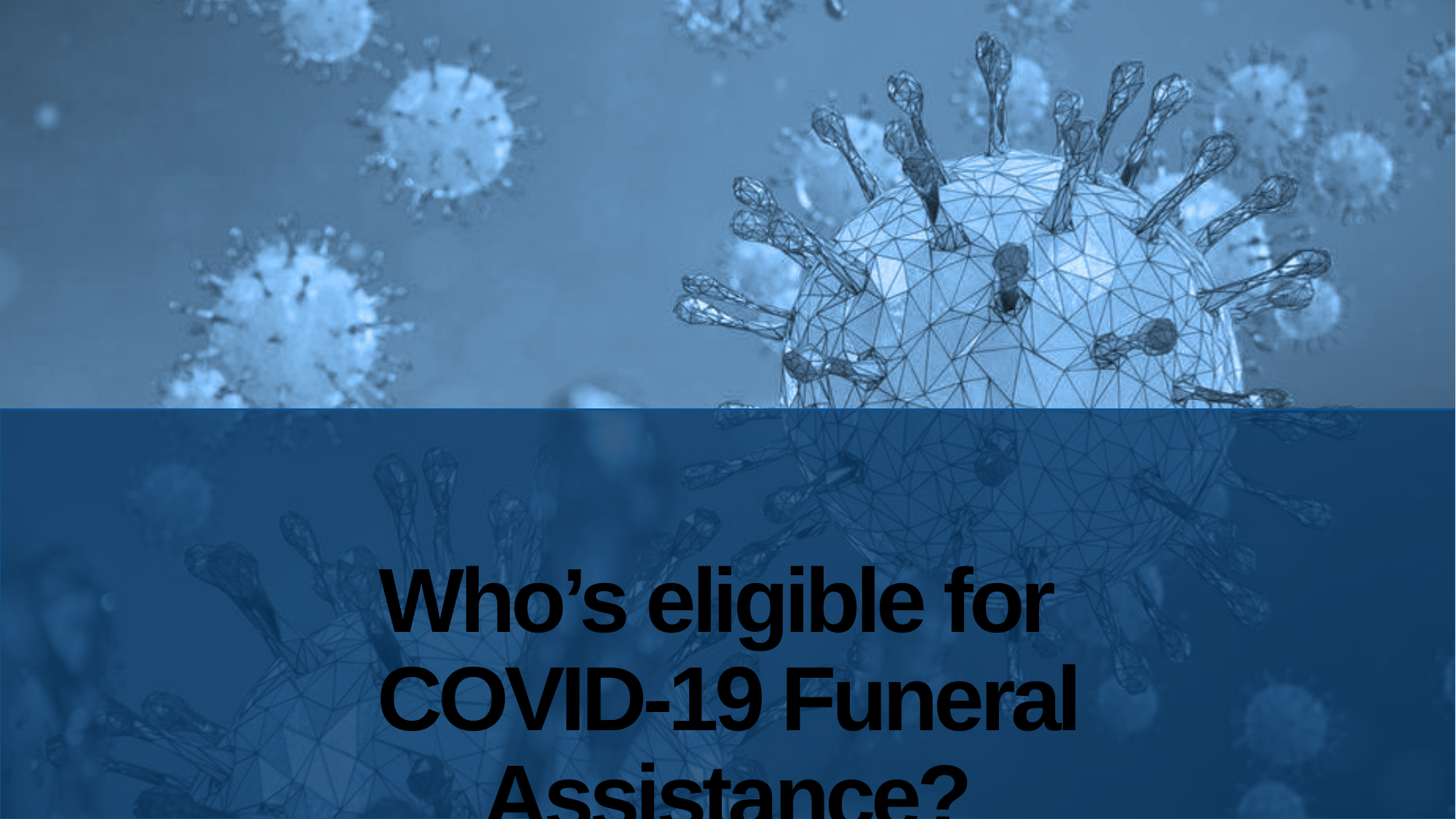

# Who’s eligible for COVID-19 Funeral Assistance?